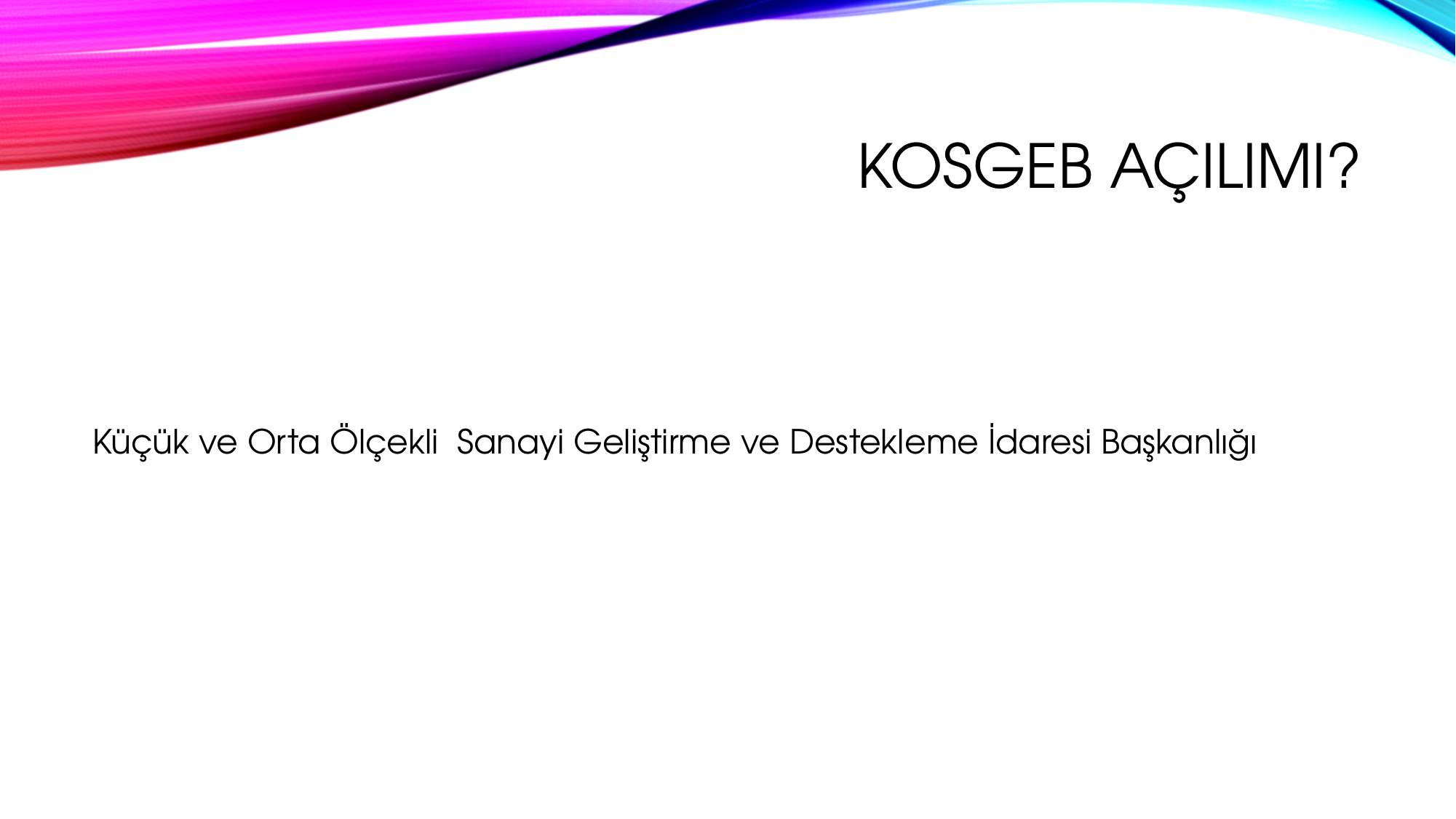

# KOSGEB AÇILIMI?

Küçük ve Orta Ölçekli  Sanayi Geliştirme ve Destekleme İdaresi Başkanlığı